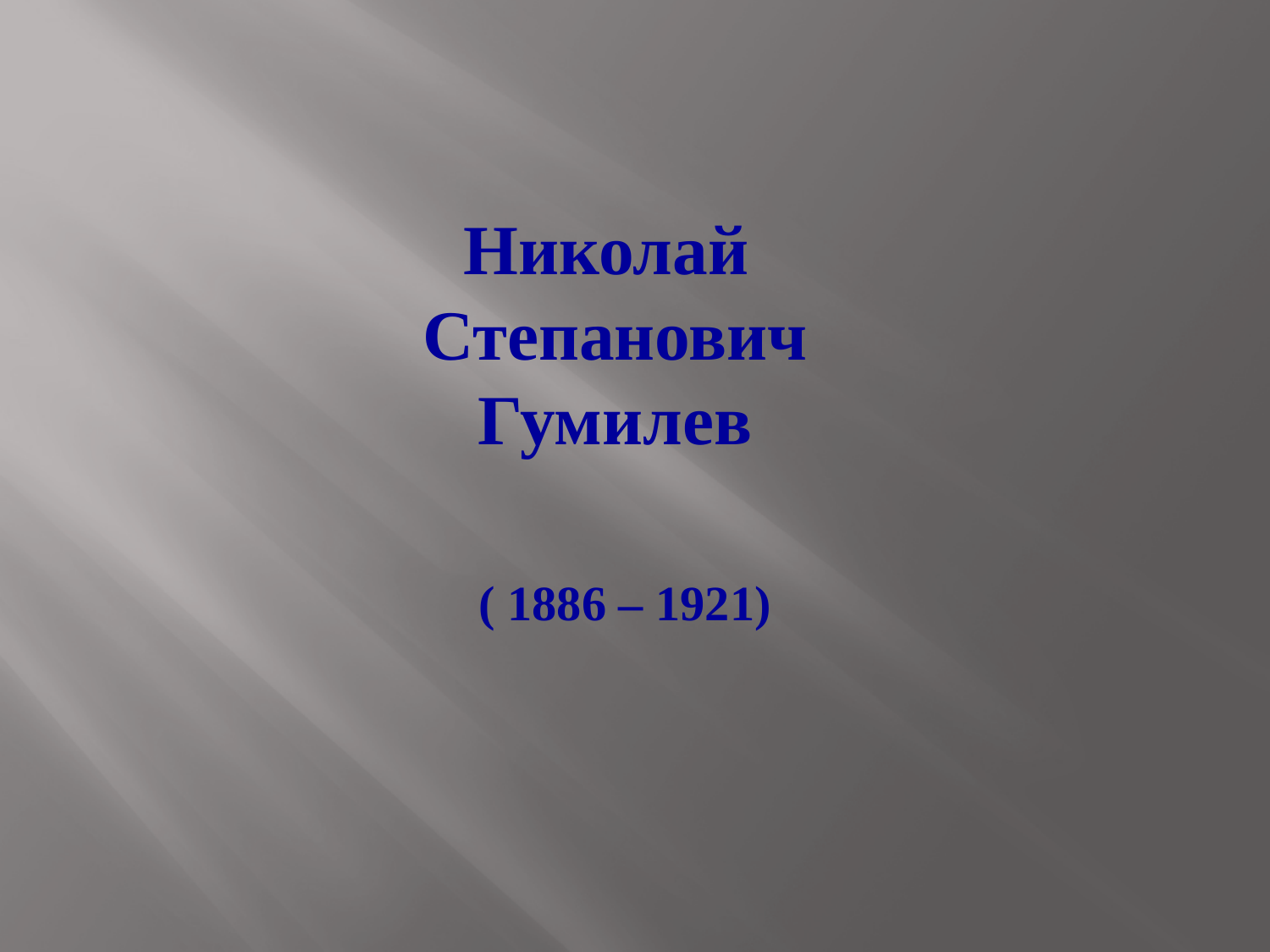

Николай  Степанович Гумилев
( 1886 – 1921)